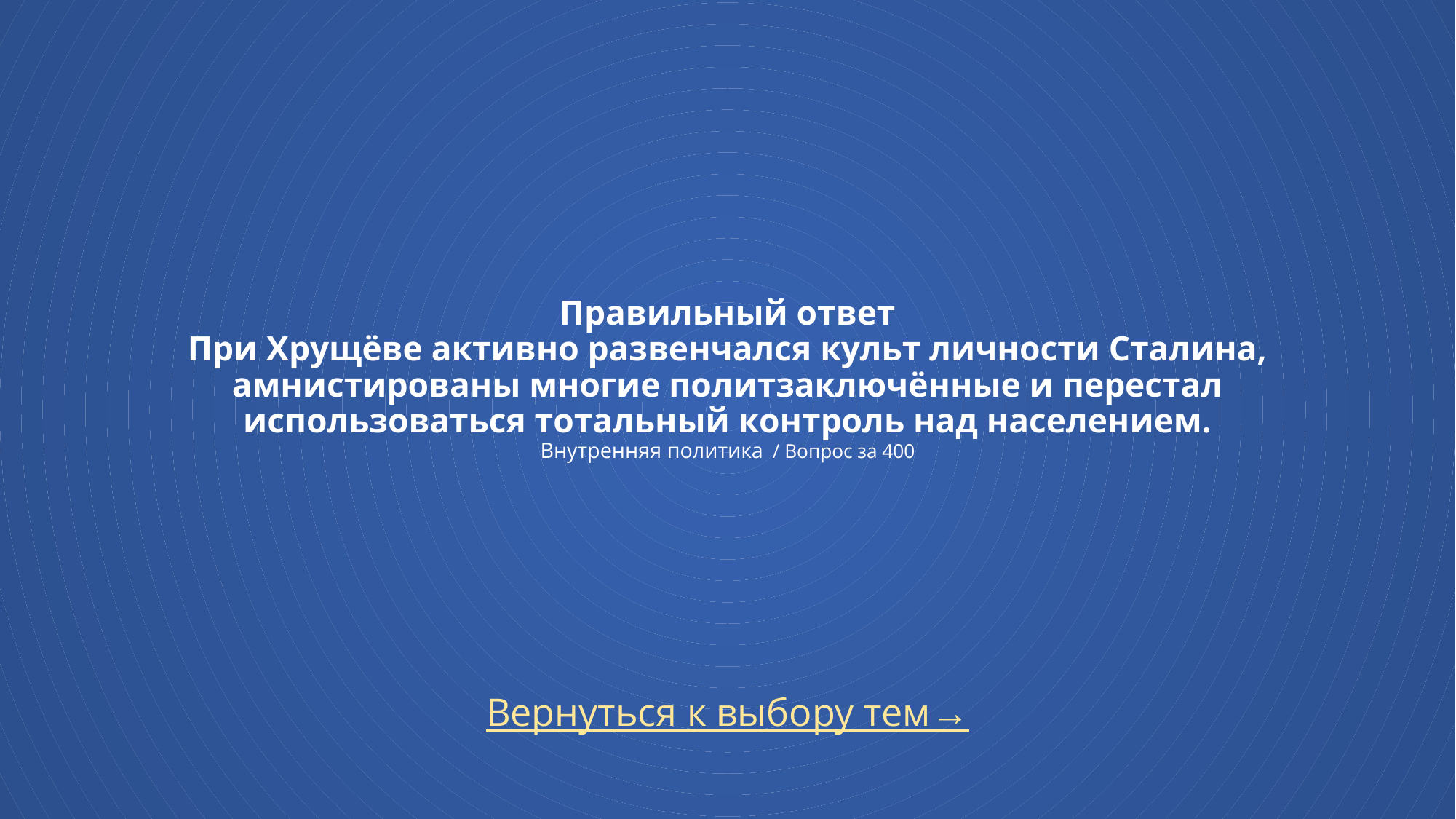

# Правильный ответ При Хрущёве активно развенчался культ личности Сталина, амнистированы многие политзаключённые и перестал использоваться тотальный контроль над населением. Внутренняя политика  / Вопрос за 400
Вернуться к выбору тем→